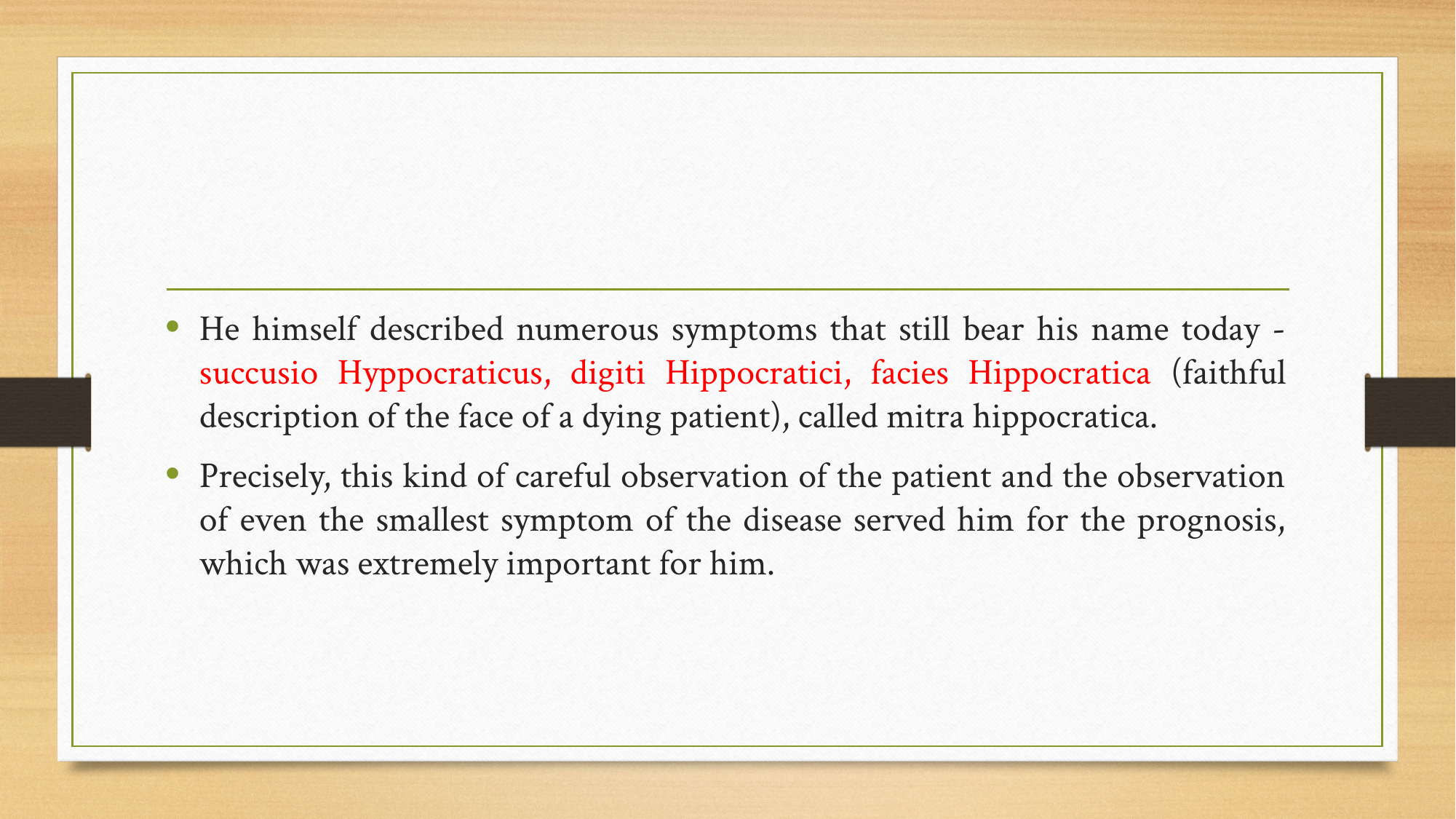

He himself described numerous symptoms that still bear his name today - succusio Hyppocraticus, digiti Hippocratici, facies Hippocratica (faithful description of the face of a dying patient), called mitra hippocratica.
Precisely, this kind of careful observation of the patient and the observation of even the smallest symptom of the disease served him for the prognosis, which was extremely important for him.